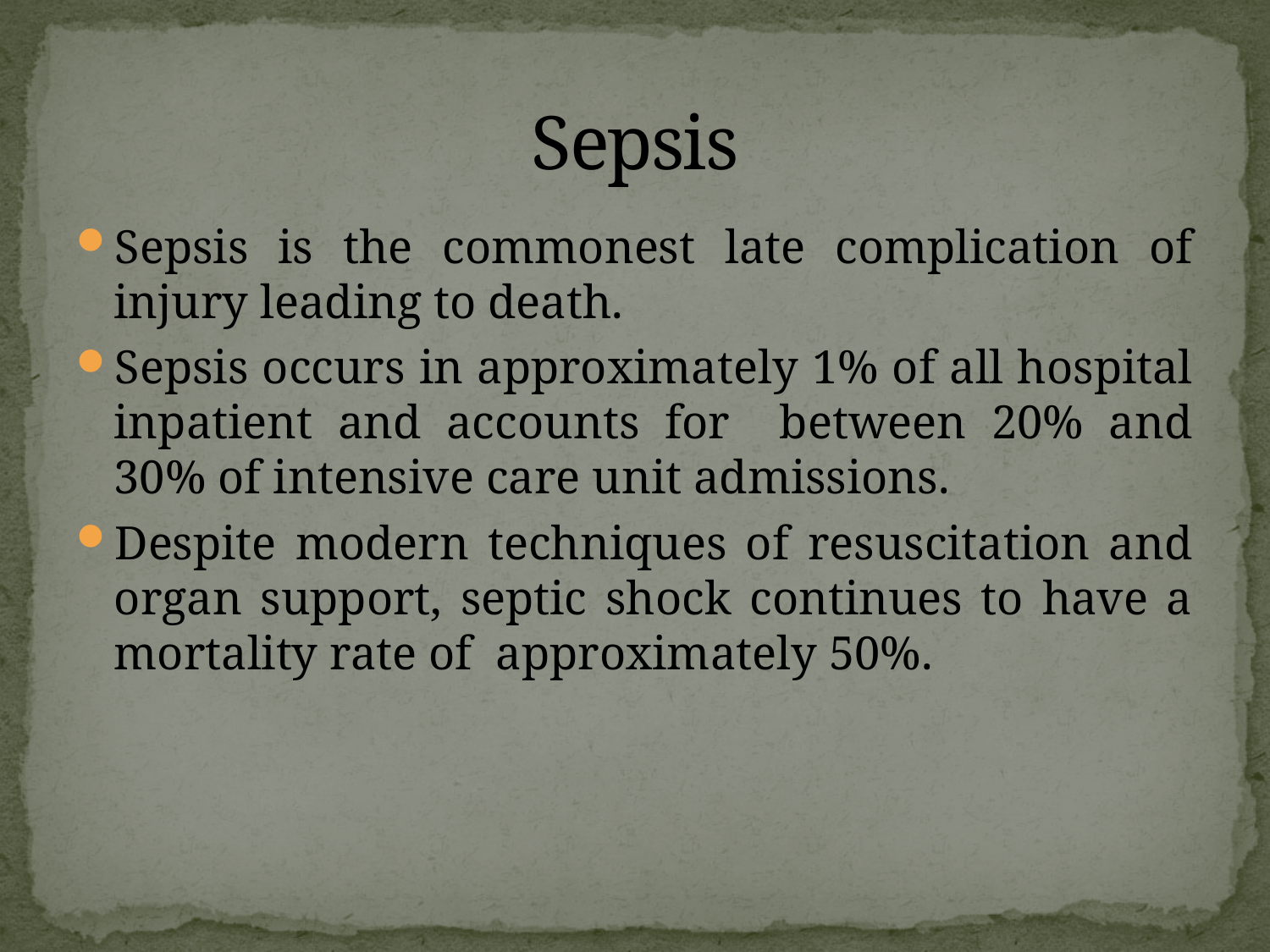

# Sepsis
Sepsis is the commonest late complication of injury leading to death.
Sepsis occurs in approximately 1% of all hospital inpatient and accounts for  between 20% and 30% of intensive care unit admissions.
Despite modern techniques of resuscitation and organ support, septic shock continues to have a mortality rate of  approximately 50%.